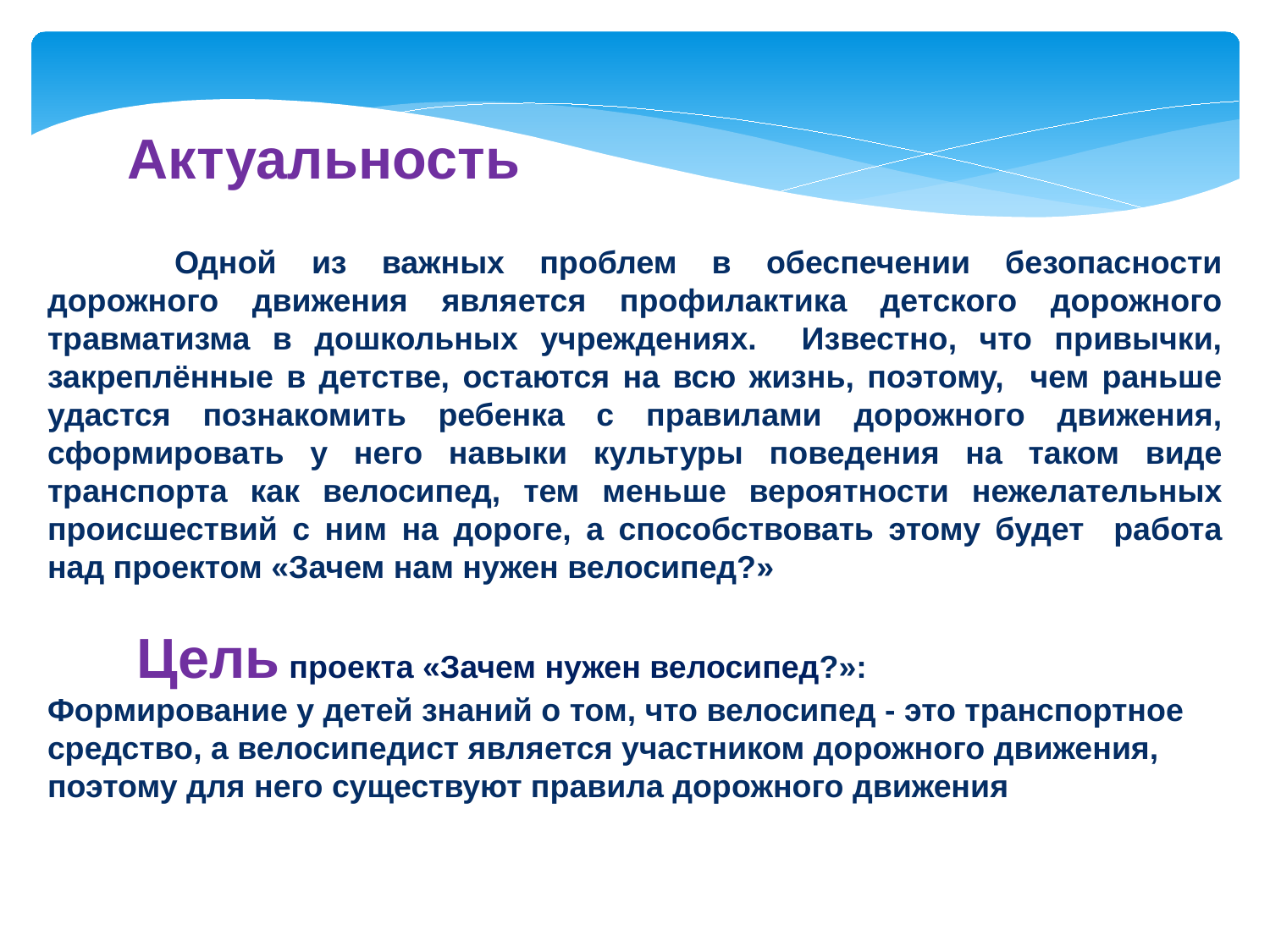

Актуальность
	Одной из важных проблем в обеспечении безопасности дорожного движения является профилактика детского дорожного травматизма в дошкольных учреждениях.  Известно, что привычки, закреплённые в детстве, остаются на всю жизнь, поэтому,  чем раньше удастся познакомить ребенка с правилами дорожного движения, сформировать у него навыки культуры поведения на таком виде транспорта как велосипед, тем меньше вероятности нежелательных происшествий с ним на дороге, а способствовать этому будет  работа над проектом «Зачем нам нужен велосипед?»
          Цель проекта «Зачем нужен велосипед?»:
Формирование у детей знаний о том, что велосипед - это транспортное средство, а велосипедист является участником дорожного движения, поэтому для него существуют правила дорожного движения